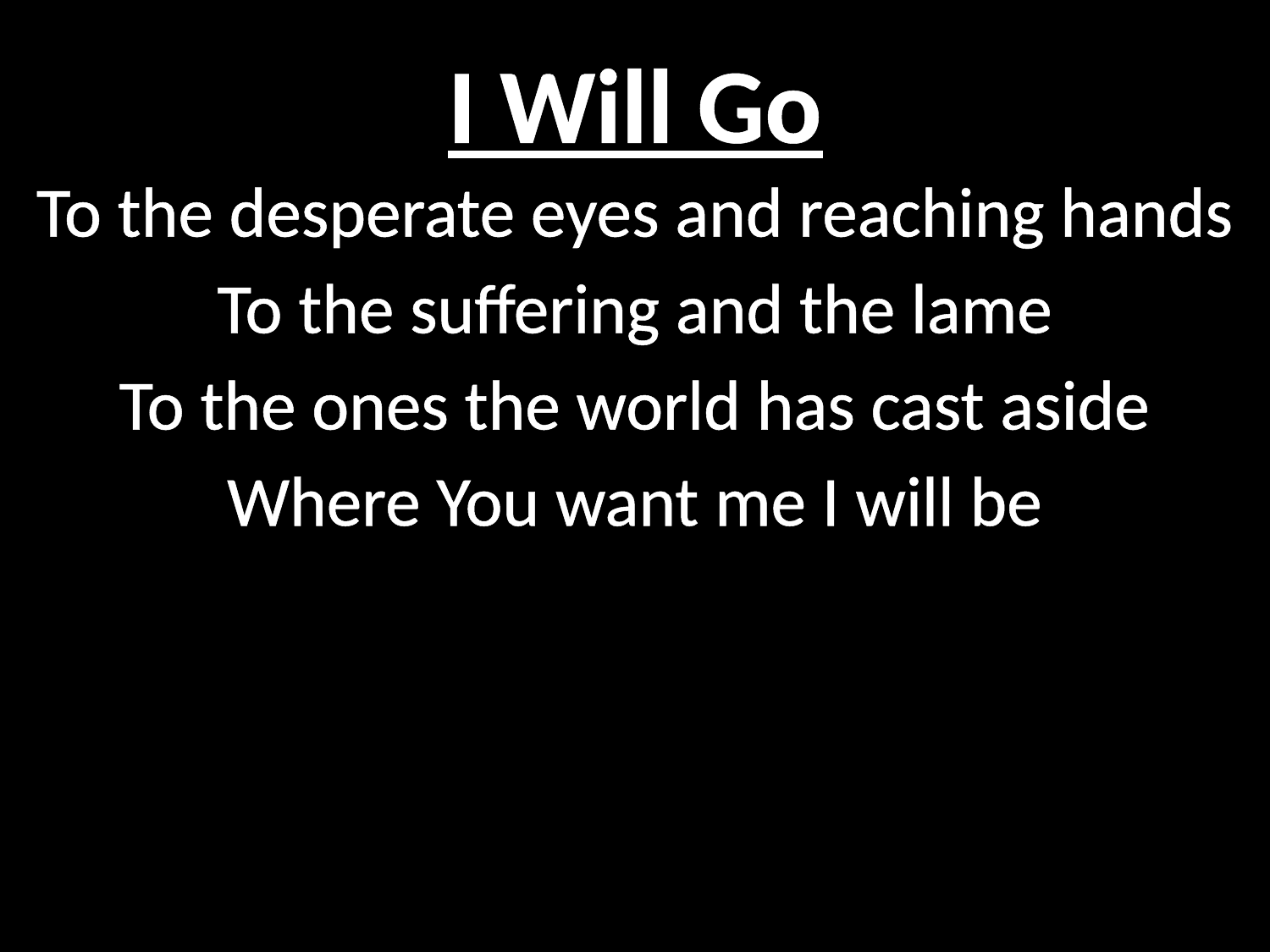

# I Will Go
To the desperate eyes and reaching hands
To the suffering and the lame
To the ones the world has cast aside
Where You want me I will be